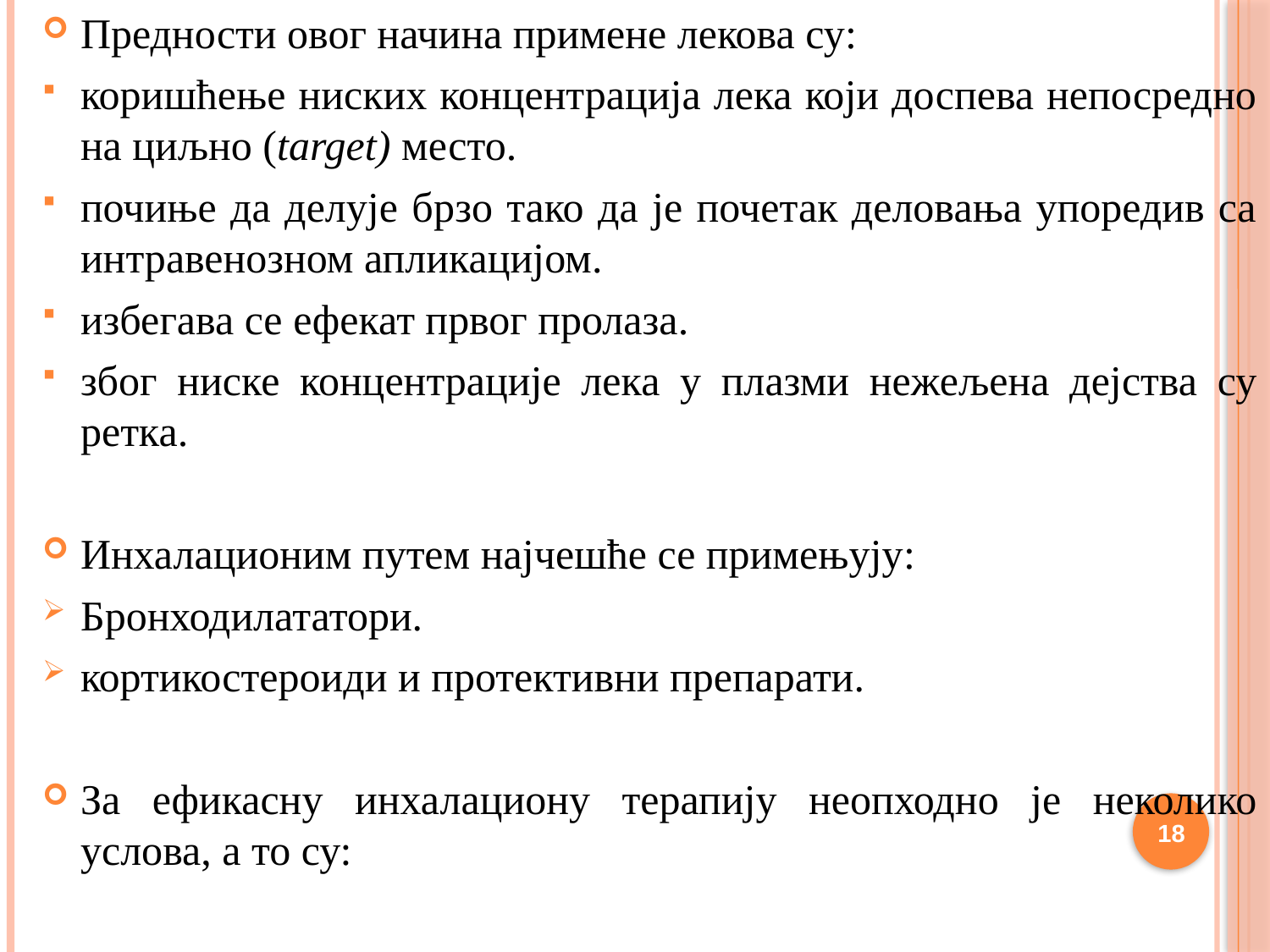

Предности овог начина примене лекова су:
коришћење ниских концентрација лека који доспева непосредно на циљно (target) место.
почиње да делује брзо тако да је почетак деловања упоредив са интравенозном апликацијом.
избегава се ефекат првог пролаза.
због ниске концентрације лека у плазми нежељена дејства су ретка.

Инхалационим путем најчешће се примењују:
Бронходилататори.
кортикостероиди и протективни препарати.

За ефикасну инхалациону терапију неопходно је неколико услова, а то су:
18